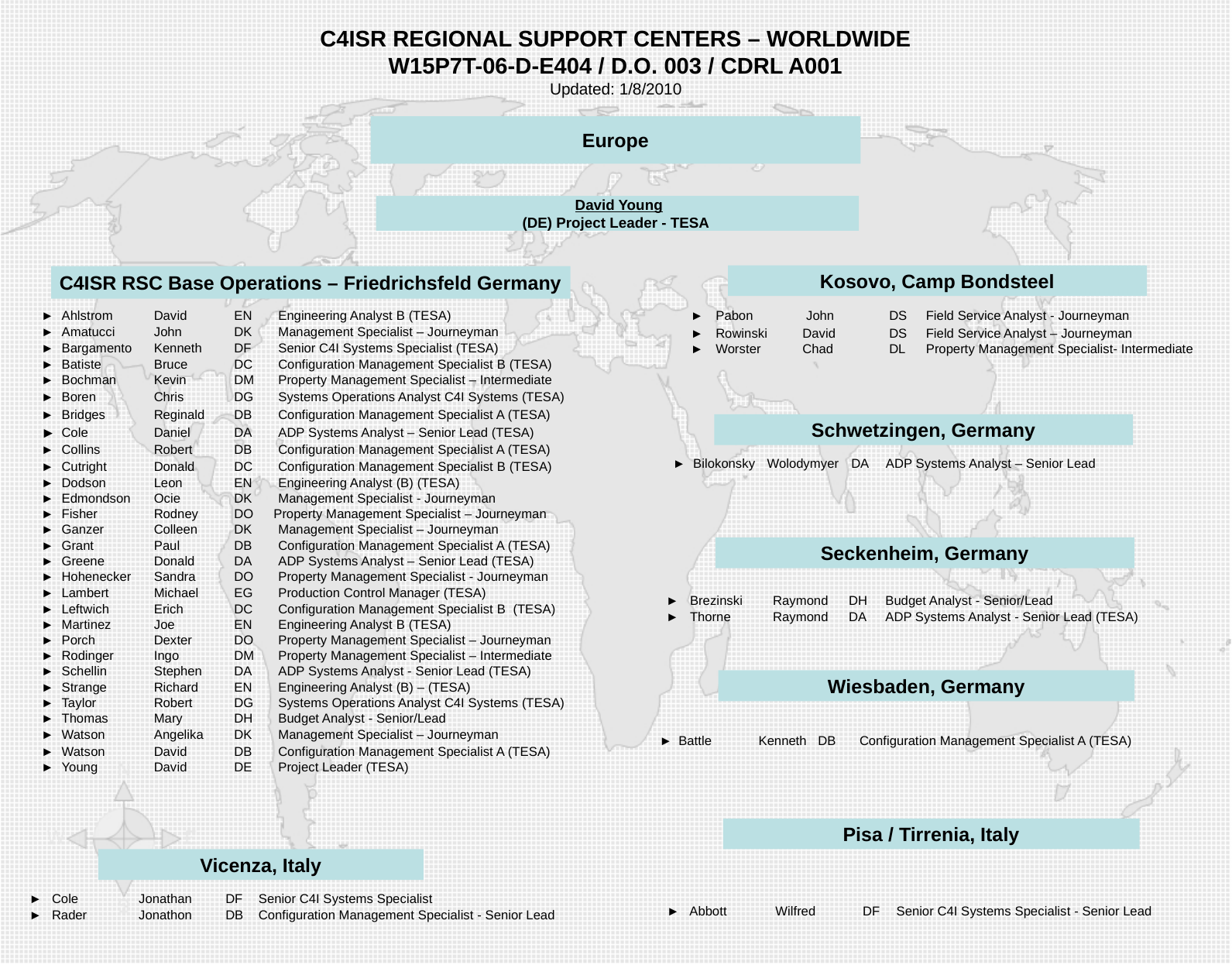

C4ISR REGIONAL SUPPORT CENTERS – WORLDWIDE
W15P7T-06-D-E404 / D.O. 003 / CDRL A001
Updated: 1/8/2010
Europe
 David Young
(DE) Project Leader - TESA
Kosovo, Camp Bondsteel
C4ISR RSC Base Operations – Friedrichsfeld Germany
| ► | Pabon | John | DS | Field Service Analyst - Journeyman |
| --- | --- | --- | --- | --- |
| ► | Rowinski | David | DS | Field Service Analyst – Journeyman |
| ► | Worster | Chad | DL | Property Management Specialist- Intermediate |
| ► | Ahlstrom | David | EN |  | Engineering Analyst B (TESA) |
| --- | --- | --- | --- | --- | --- |
| ► | Amatucci | John | DK |  | Management Specialist – Journeyman |
| ► | Bargamento | Kenneth | DF |  | Senior C4I Systems Specialist (TESA) |
| ► | Batiste | Bruce | DC |  | Configuration Management Specialist B (TESA) |
| ► | Bochman | Kevin | DM |  | Property Management Specialist – Intermediate |
| ► | Boren | Chris | DG |  | Systems Operations Analyst C4I Systems (TESA) |
| ► | Bridges | Reginald | DB |  | Configuration Management Specialist A (TESA) |
| ► | Cole | Daniel | DA |  | ADP Systems Analyst – Senior Lead (TESA) |
| ► | Collins | Robert | DB |  | Configuration Management Specialist A (TESA) |
| ► | Cutright | Donald | DC |  | Configuration Management Specialist B (TESA) |
| ► | Dodson | Leon | EN |  | Engineering Analyst (B) (TESA) |
| ► | Edmondson | Ocie | DK |  | Management Specialist - Journeyman |
| ► | Fisher | Rodney | DO | Property Management Specialist – Journeyman |  |
| ► | Ganzer | Colleen | DK |  | Management Specialist – Journeyman |
| ► | Grant | Paul | DB |  | Configuration Management Specialist A (TESA) |
| ► | Greene | Donald | DA |  | ADP Systems Analyst – Senior Lead (TESA) |
| ► | Hohenecker | Sandra | DO |  | Property Management Specialist - Journeyman |
| ► | Lambert | Michael | EG |  | Production Control Manager (TESA) |
| ► | Leftwich | Erich | DC |  | Configuration Management Specialist B (TESA) |
| ► | Martinez | Joe | EN |  | Engineering Analyst B (TESA) |
| ► | Porch | Dexter | DO |  | Property Management Specialist – Journeyman |
| ► | Rodinger | Ingo | DM |  | Property Management Specialist – Intermediate |
| ► | Schellin | Stephen | DA |  | ADP Systems Analyst - Senior Lead (TESA) |
| ► | Strange | Richard | EN |  | Engineering Analyst (B) – (TESA) |
| ► | Taylor | Robert | DG |  | Systems Operations Analyst C4I Systems (TESA) |
| ► | Thomas | Mary | DH |  | Budget Analyst - Senior/Lead |
| ► | Watson | Angelika | DK |  | Management Specialist – Journeyman |
| ► | Watson | David | DB |  | Configuration Management Specialist A (TESA) |
| ► | Young | David | DE |  | Project Leader (TESA) |
Schwetzingen, Germany
| ► | Bilokonsky | Wolodymyer | DA | ADP Systems Analyst – Senior Lead |
| --- | --- | --- | --- | --- |
|  |  |  |  |  |
Seckenheim, Germany
| ► | Brezinski | Raymond | DH | Budget Analyst - Senior/Lead |
| --- | --- | --- | --- | --- |
| ► | Thorne | Raymond | DA | ADP Systems Analyst - Senior Lead (TESA) |
Wiesbaden, Germany
| ► | Battle | Kenneth | DB | Configuration Management Specialist A (TESA) |
| --- | --- | --- | --- | --- |
|  |  |  |  |  |
Pisa / Tirrenia, Italy
Vicenza, Italy
| ► | Cole | Jonathan | DF | Senior C4I Systems Specialist |
| --- | --- | --- | --- | --- |
| ► | Rader | Jonathon | DB | Configuration Management Specialist - Senior Lead |
| ► | Abbott | Wilfred | DF | Senior C4I Systems Specialist - Senior Lead |
| --- | --- | --- | --- | --- |